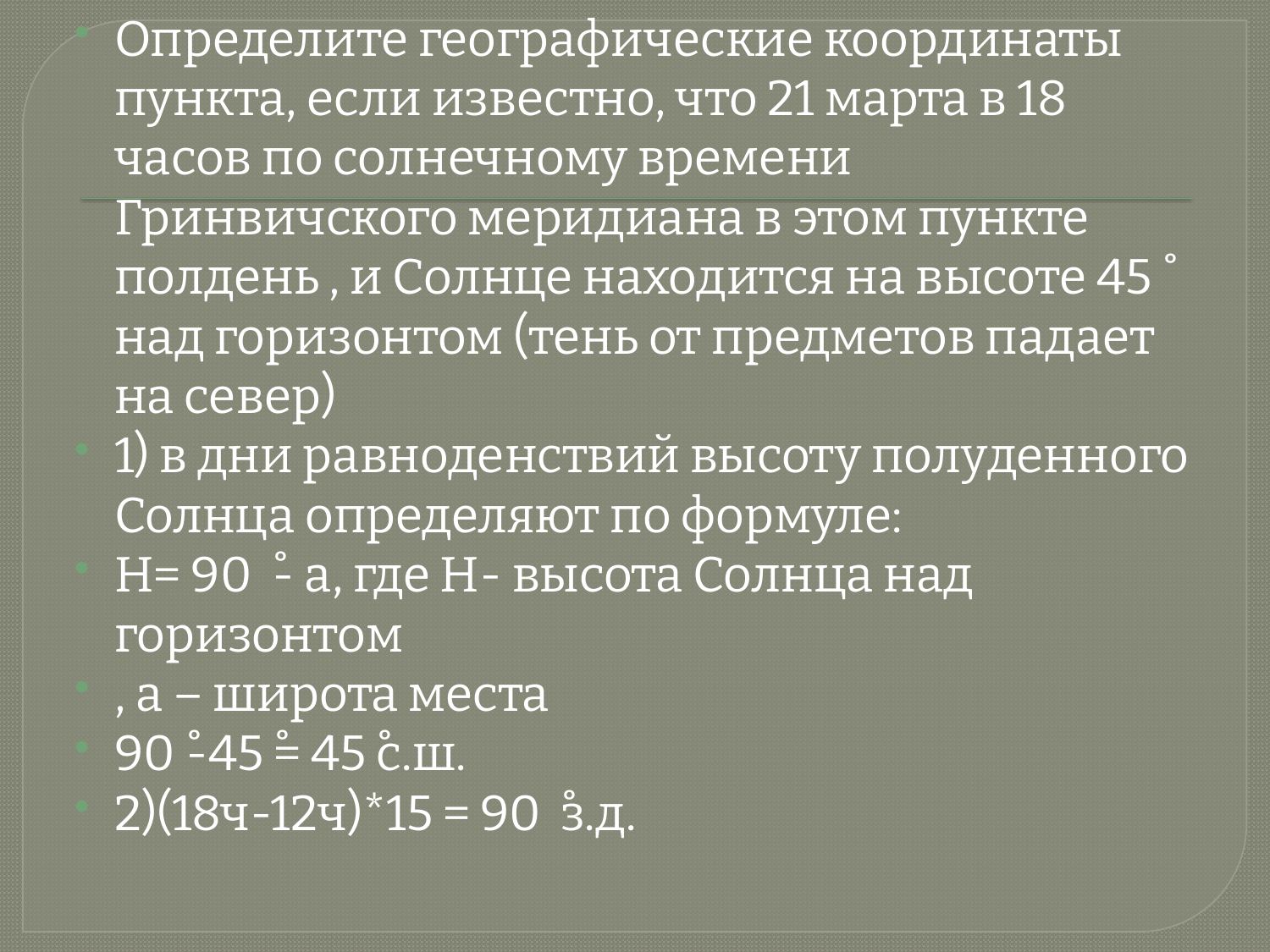

Определите географические координаты пункта, если известно, что 21 марта в 18 часов по солнечному времени Гринвичского меридиана в этом пункте полдень , и Солнце находится на высоте 45 ̊ над горизонтом (тень от предметов падает на север)
1) в дни равноденствий высоту полуденного Солнца определяют по формуле:
Н= 90  ̊- а, где Н- высота Солнца над горизонтом
, а – широта места
90 ̊-45 ̊= 45 ̊с.ш.
2)(18ч-12ч)*15 = 90  ̊з.д.

#